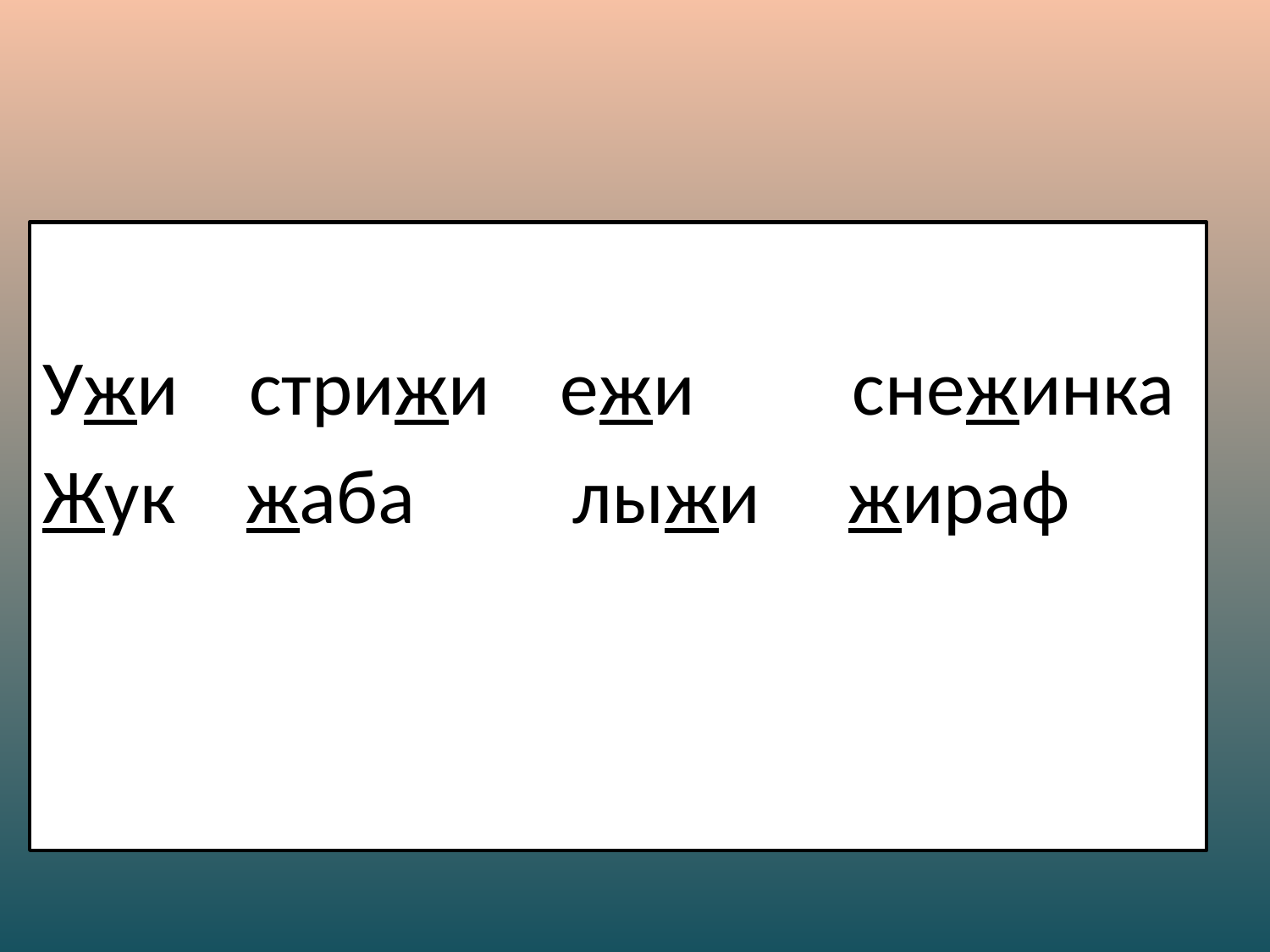

#

Ужи    стрижи    ежи         снежинка
Жук    жаба         лыжи     жираф